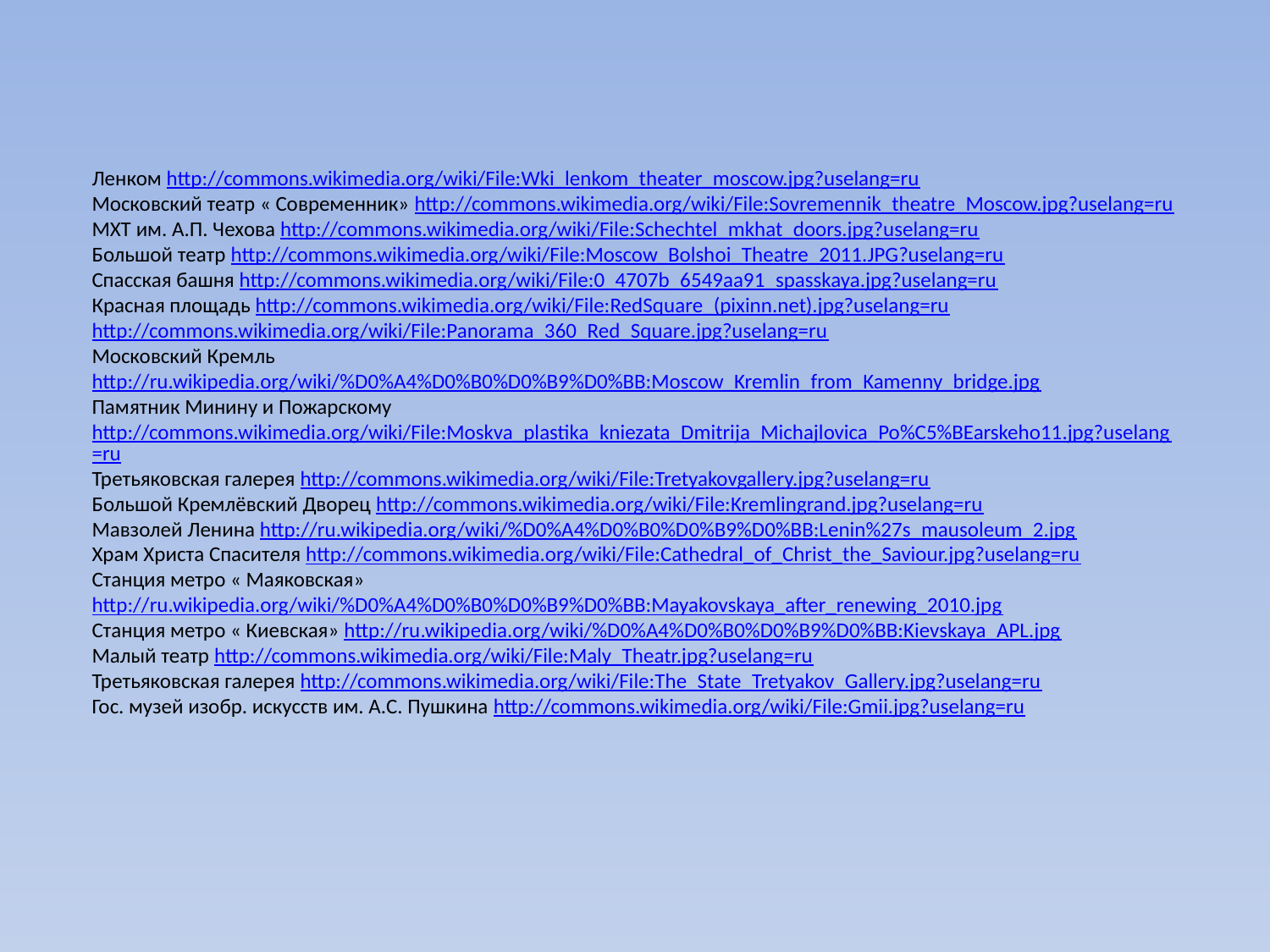

Ленком http://commons.wikimedia.org/wiki/File:Wki_lenkom_theater_moscow.jpg?uselang=ru
Московский театр « Современник» http://commons.wikimedia.org/wiki/File:Sovremennik_theatre_Moscow.jpg?uselang=ru
МХТ им. А.П. Чехова http://commons.wikimedia.org/wiki/File:Schechtel_mkhat_doors.jpg?uselang=ru
Большой театр http://commons.wikimedia.org/wiki/File:Moscow_Bolshoi_Theatre_2011.JPG?uselang=ru
Спасская башня http://commons.wikimedia.org/wiki/File:0_4707b_6549aa91_spasskaya.jpg?uselang=ru
Красная площадь http://commons.wikimedia.org/wiki/File:RedSquare_(pixinn.net).jpg?uselang=ru
http://commons.wikimedia.org/wiki/File:Panorama_360_Red_Square.jpg?uselang=ru
Московский Кремль http://ru.wikipedia.org/wiki/%D0%A4%D0%B0%D0%B9%D0%BB:Moscow_Kremlin_from_Kamenny_bridge.jpg
Памятник Минину и Пожарскому http://commons.wikimedia.org/wiki/File:Moskva_plastika_kniezata_Dmitrija_Michajlovica_Po%C5%BEarskeho11.jpg?uselang=ru
Третьяковская галерея http://commons.wikimedia.org/wiki/File:Tretyakovgallery.jpg?uselang=ru
Большой Кремлёвский Дворец http://commons.wikimedia.org/wiki/File:Kremlingrand.jpg?uselang=ru
Мавзолей Ленина http://ru.wikipedia.org/wiki/%D0%A4%D0%B0%D0%B9%D0%BB:Lenin%27s_mausoleum_2.jpg
Храм Христа Спасителя http://commons.wikimedia.org/wiki/File:Cathedral_of_Christ_the_Saviour.jpg?uselang=ru
Станция метро « Маяковская» http://ru.wikipedia.org/wiki/%D0%A4%D0%B0%D0%B9%D0%BB:Mayakovskaya_after_renewing_2010.jpg
Станция метро « Киевская» http://ru.wikipedia.org/wiki/%D0%A4%D0%B0%D0%B9%D0%BB:Kievskaya_APL.jpg
Малый театр http://commons.wikimedia.org/wiki/File:Maly_Theatr.jpg?uselang=ru
Третьяковская галерея http://commons.wikimedia.org/wiki/File:The_State_Tretyakov_Gallery.jpg?uselang=ru
Гос. музей изобр. искусств им. А.С. Пушкина http://commons.wikimedia.org/wiki/File:Gmii.jpg?uselang=ru